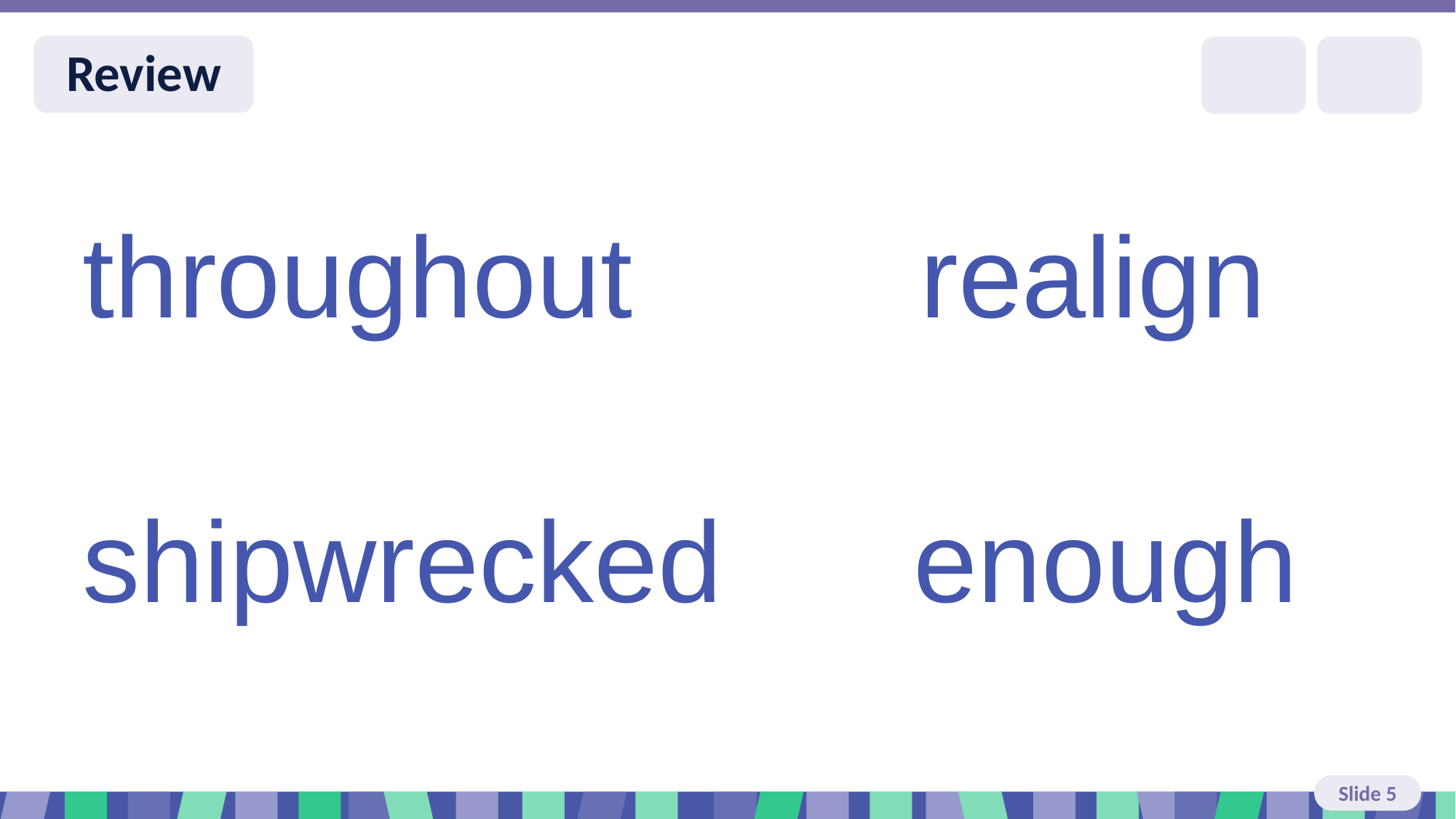

Slide 5 Review You do
throughout         realign
shipwrecked      enough